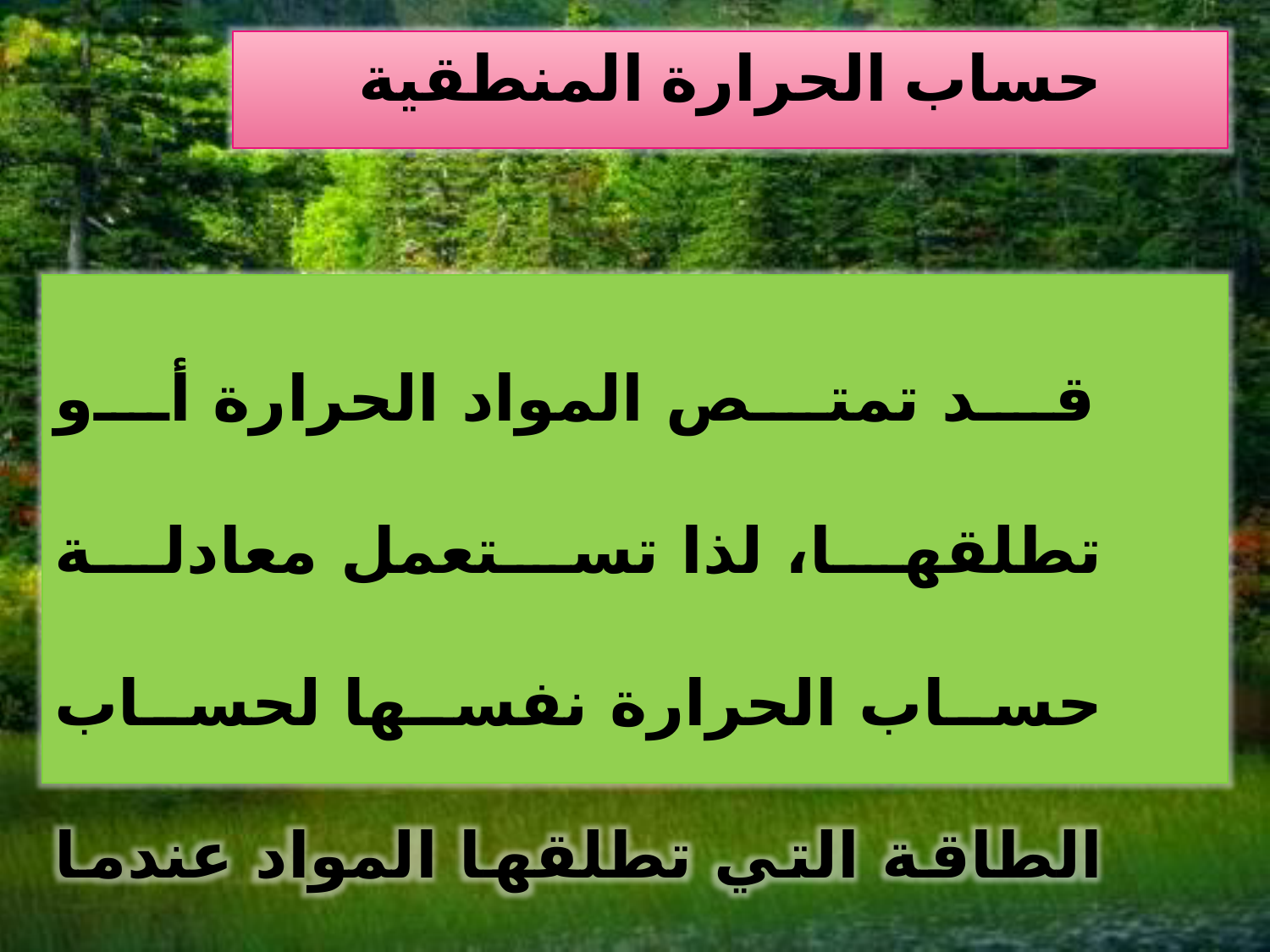

حساب الحرارة المنطقية
     قد تمتص المواد الحرارة أو تطلقها، لذا تستعمل معادلة حساب الحرارة نفسها لحساب الطاقة التي تطلقها المواد عندما تبرد.